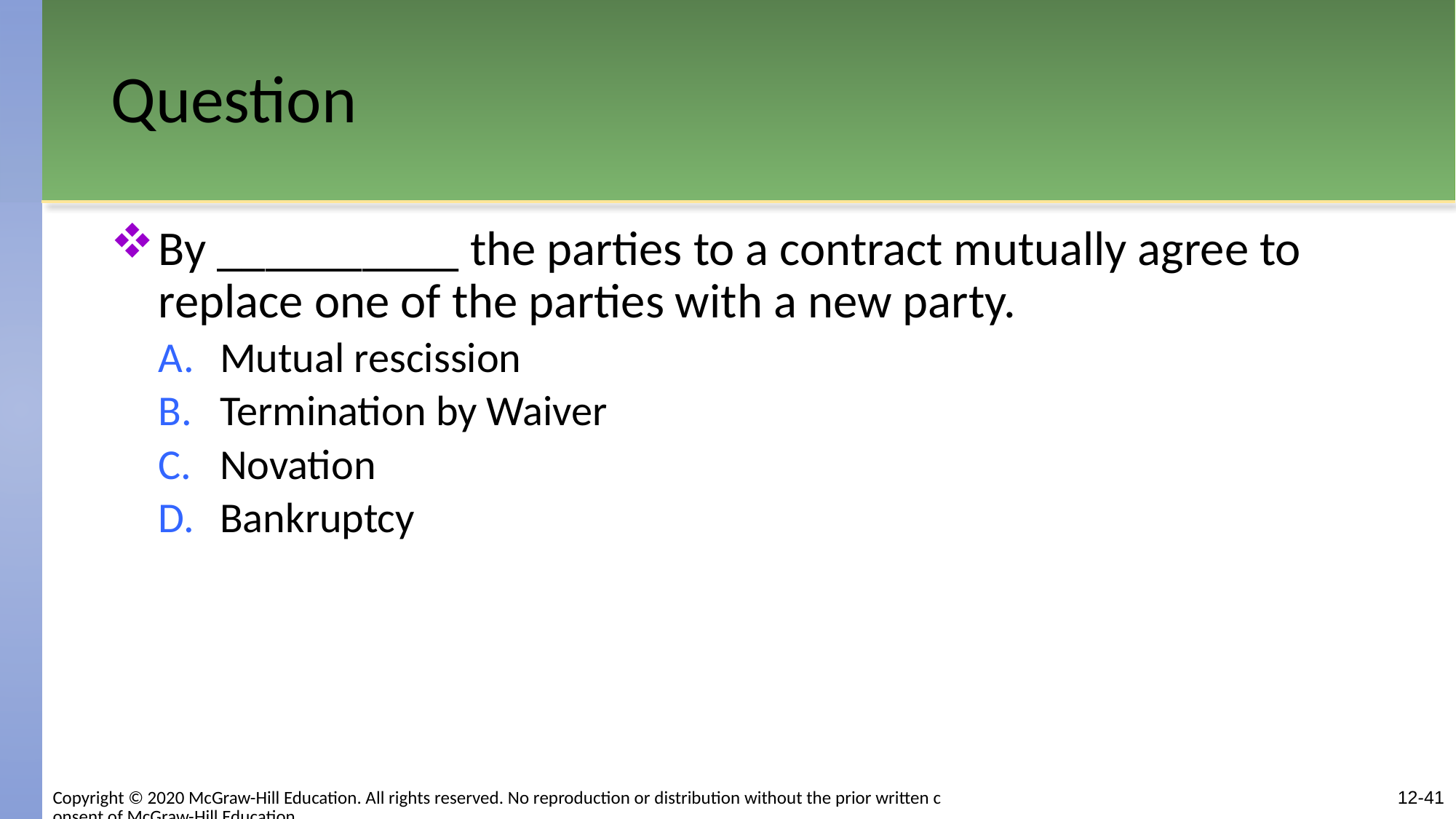

# Question
By __________ the parties to a contract mutually agree to replace one of the parties with a new party.
Mutual rescission
Termination by Waiver
Novation
Bankruptcy
Copyright © 2020 McGraw-Hill Education. All rights reserved. No reproduction or distribution without the prior written consent of McGraw-Hill Education.
12-41